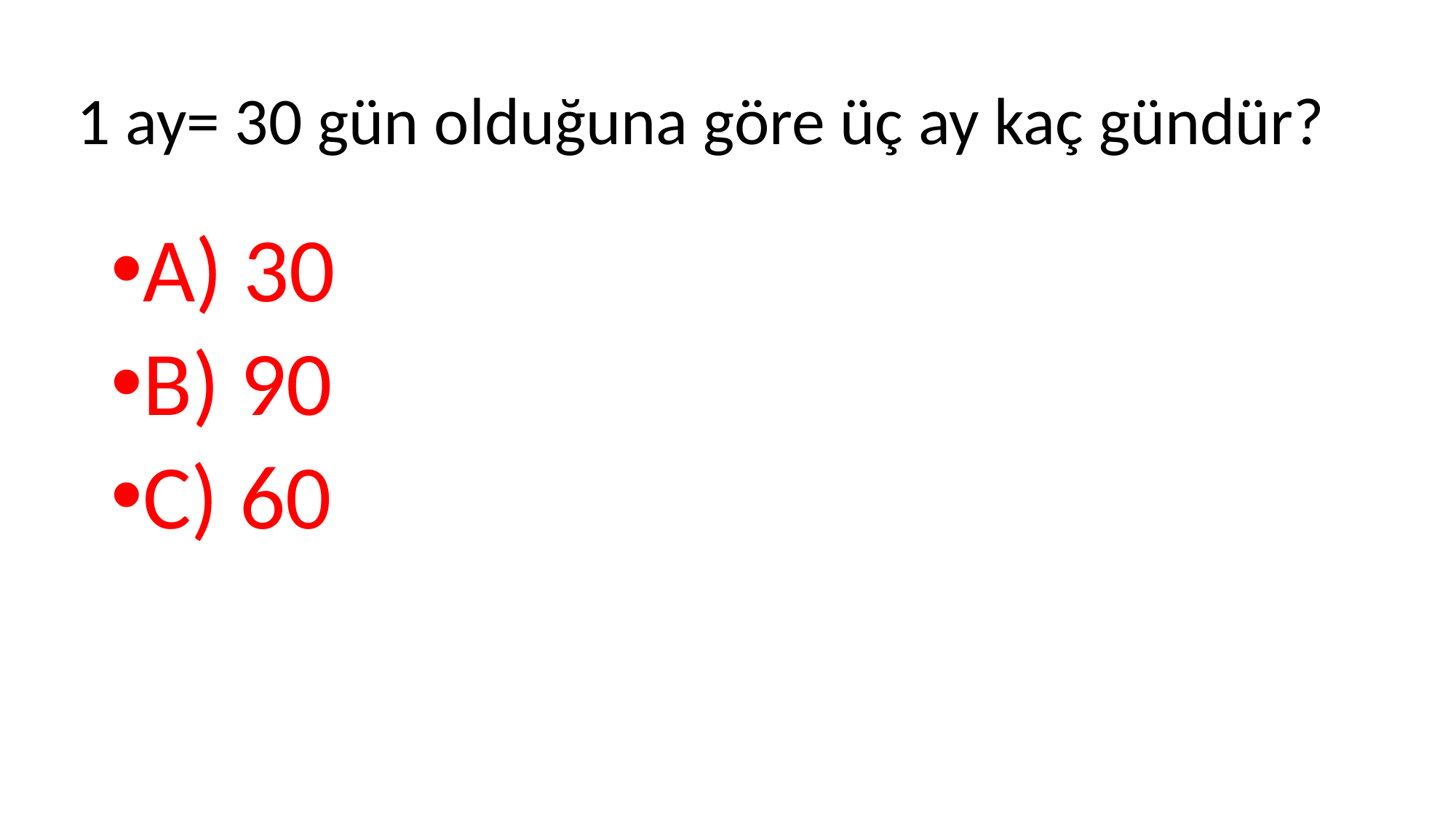

# 1 ay= 30 gün olduğuna göre üç ay kaç gündür?
A) 30
B) 90
C) 60